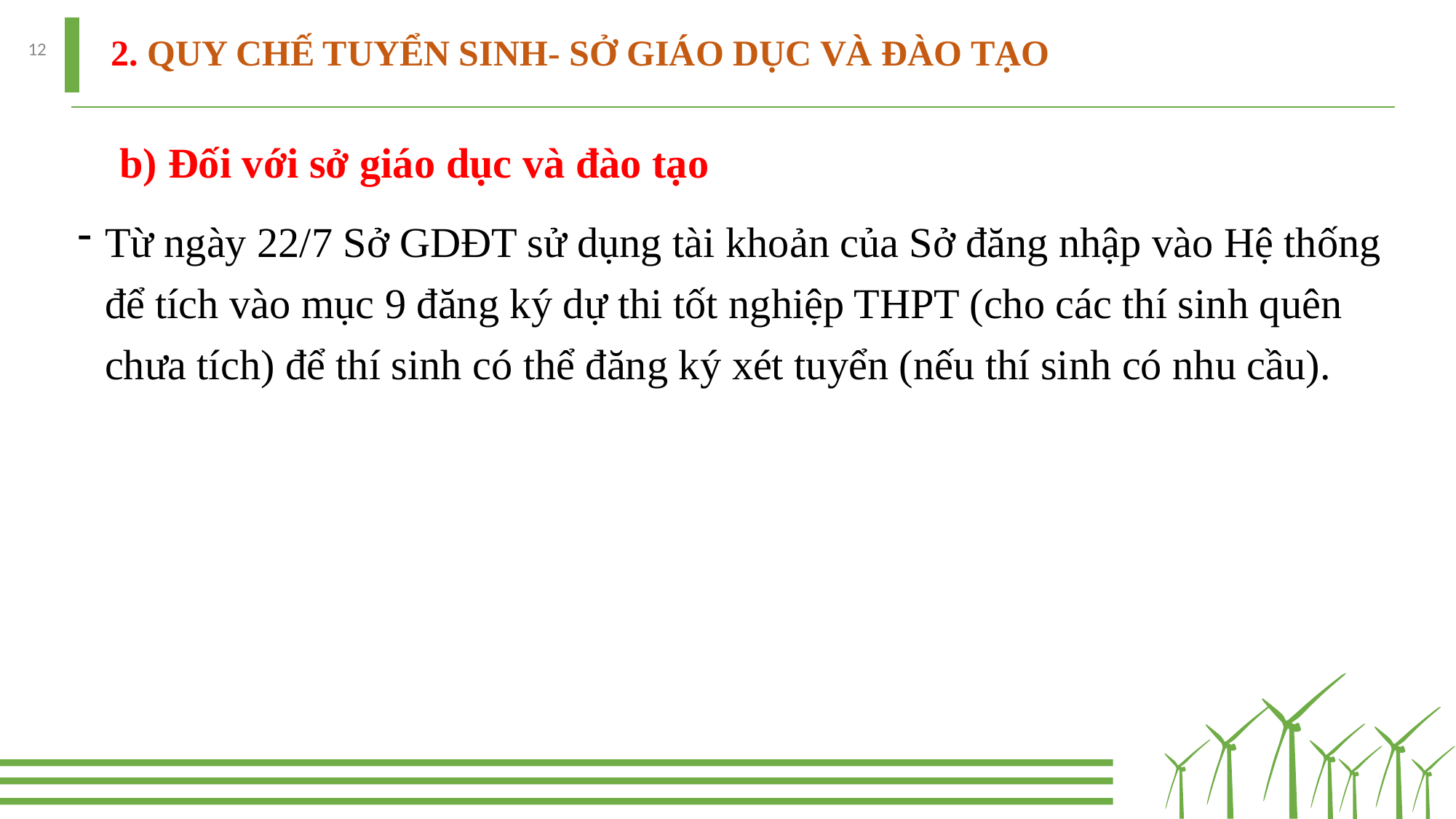

# 2. QUY CHẾ TUYỂN SINH- SỞ GIÁO DỤC VÀ ĐÀO TẠO
12
    b) Đối với sở giáo dục và đào tạo
Từ ngày 22/7 Sở GDĐT sử dụng tài khoản của Sở đăng nhập vào Hệ thống để tích vào mục 9 đăng ký dự thi tốt nghiệp THPT (cho các thí sinh quên chưa tích) để thí sinh có thể đăng ký xét tuyển (nếu thí sinh có nhu cầu).